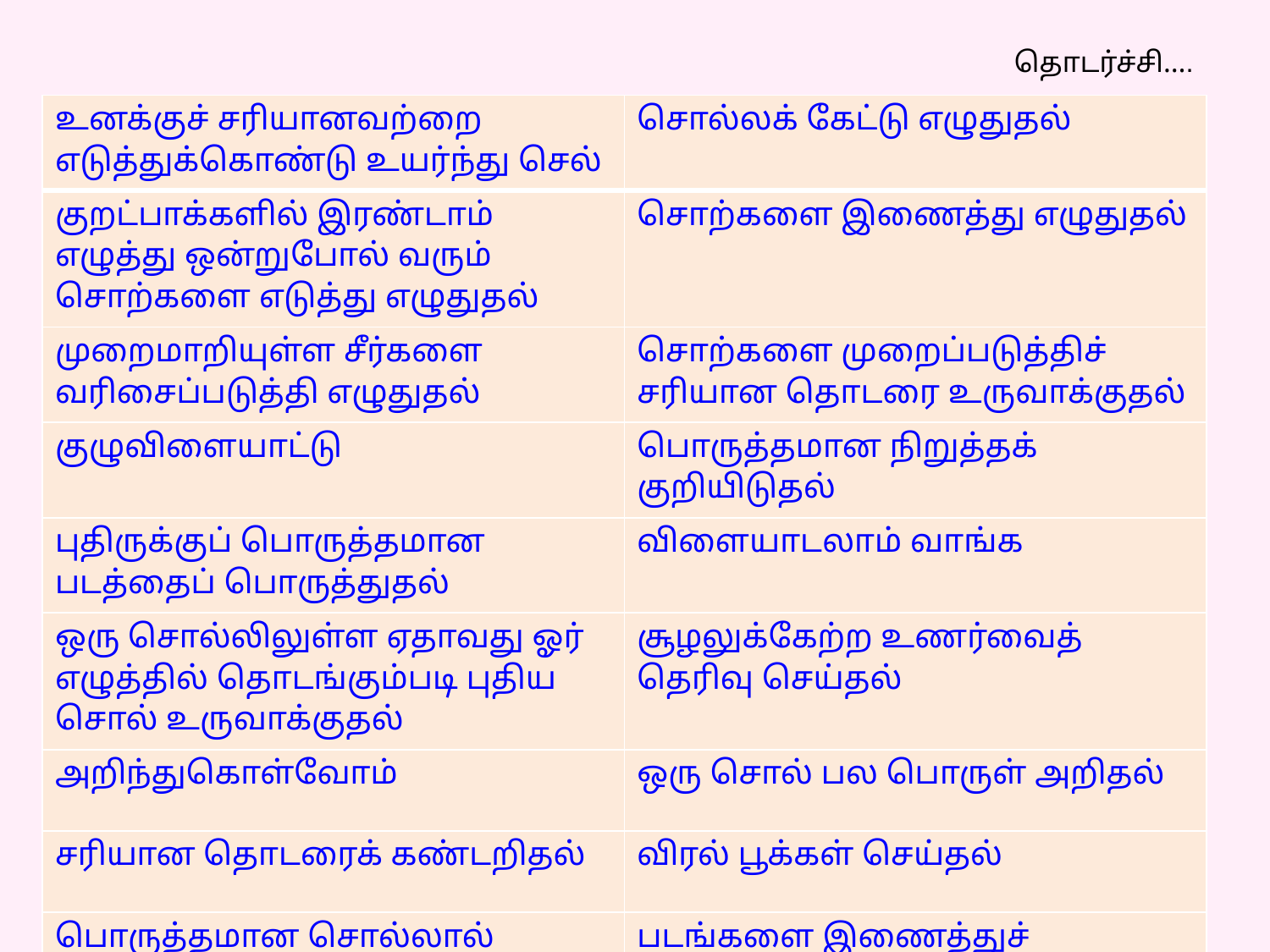

# தொடர்ச்சி….
| உனக்குச் சரியானவற்றை எடுத்துக்கொண்டு உயர்ந்து செல் | சொல்லக் கேட்டு எழுதுதல் |
| --- | --- |
| குறட்பாக்களில் இரண்டாம் எழுத்து ஒன்றுபோல் வரும் சொற்களை எடுத்து எழுதுதல் | சொற்களை இணைத்து எழுதுதல் |
| முறைமாறியுள்ள சீர்களை வரிசைப்படுத்தி எழுதுதல் | சொற்களை முறைப்படுத்திச் சரியான தொடரை உருவாக்குதல் |
| குழுவிளையாட்டு | பொருத்தமான நிறுத்தக் குறியிடுதல் |
| புதிருக்குப் பொருத்தமான படத்தைப் பொருத்துதல் | விளையாடலாம் வாங்க |
| ஒரு சொல்லிலுள்ள ஏதாவது ஓர் எழுத்தில் தொடங்கும்படி புதிய சொல் உருவாக்குதல் | சூழலுக்கேற்ற உணர்வைத் தெரிவு செய்தல் |
| அறிந்துகொள்வோம் | ஒரு சொல் பல பொருள் அறிதல் |
| சரியான தொடரைக் கண்டறிதல் | விரல் பூக்கள் செய்தல் |
| பொருத்தமான சொல்லால் நிரப்புதல் | படங்களை இணைத்துச் சொற்களைக் கண்டுபிடித்தல் |